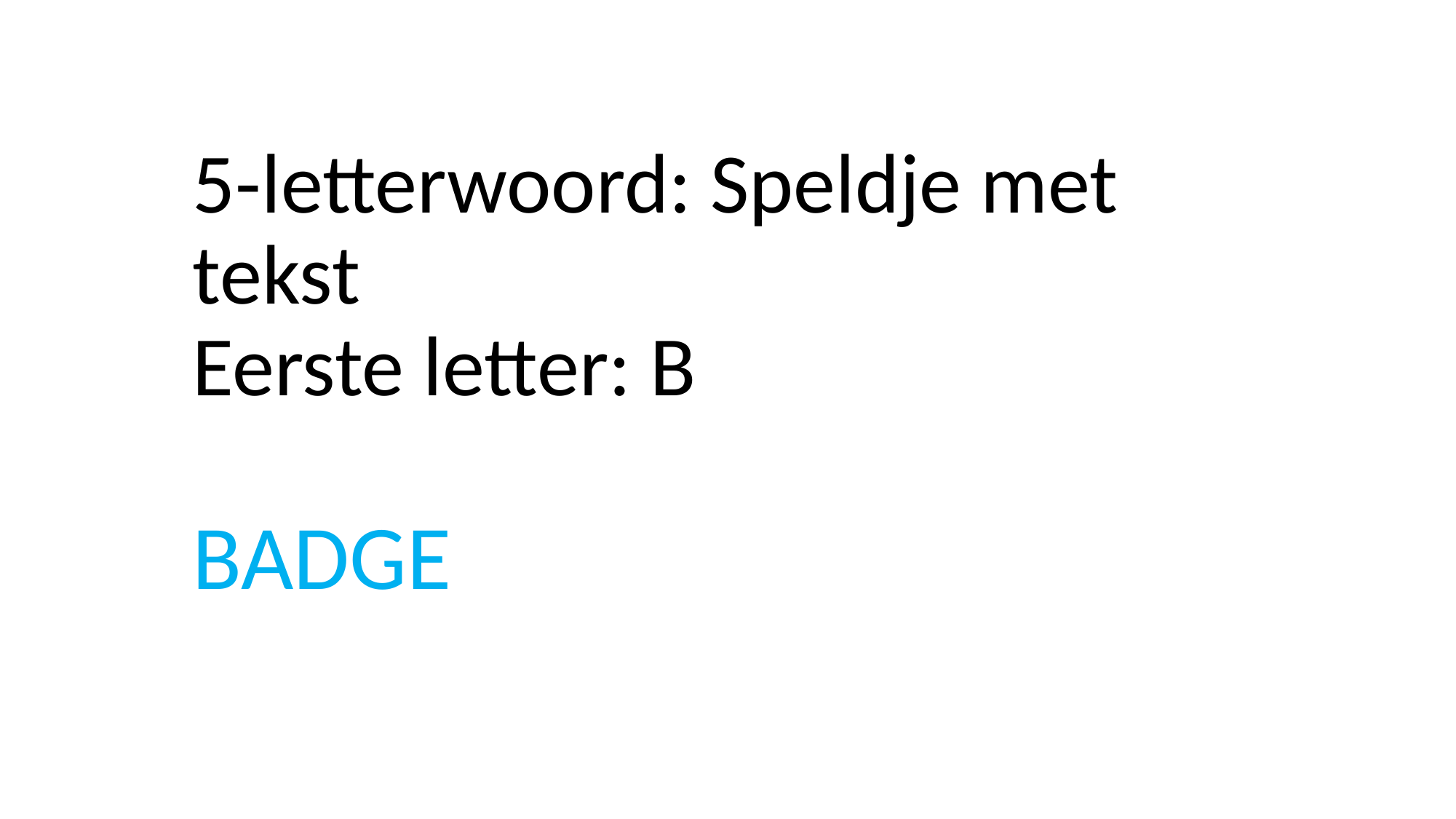

# 5-letterwoord: Speldje met tekst Eerste letter: B
BADGE